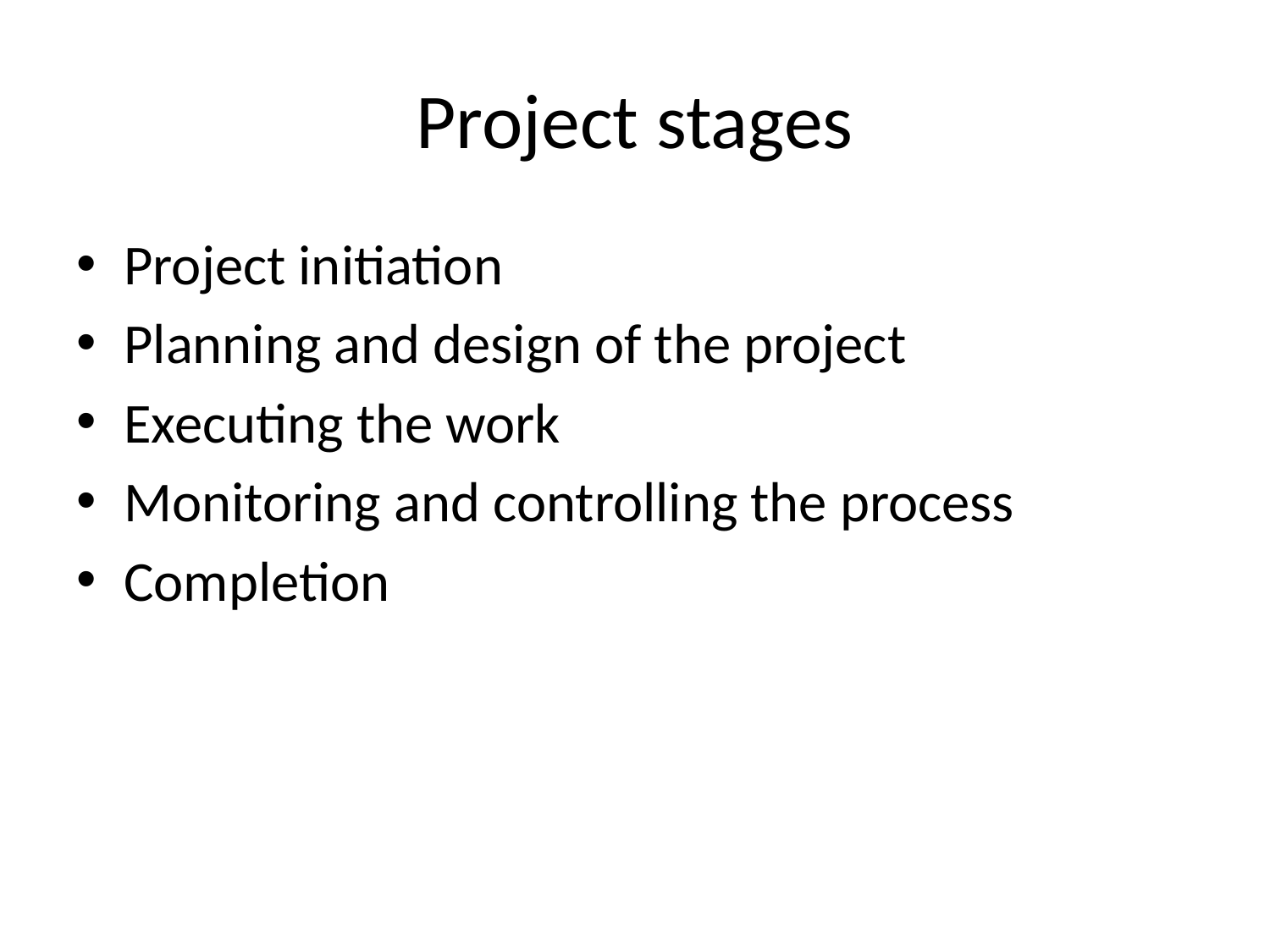

# Project stages
Project initiation
Planning and design of the project
Executing the work
Monitoring and controlling the process
Completion